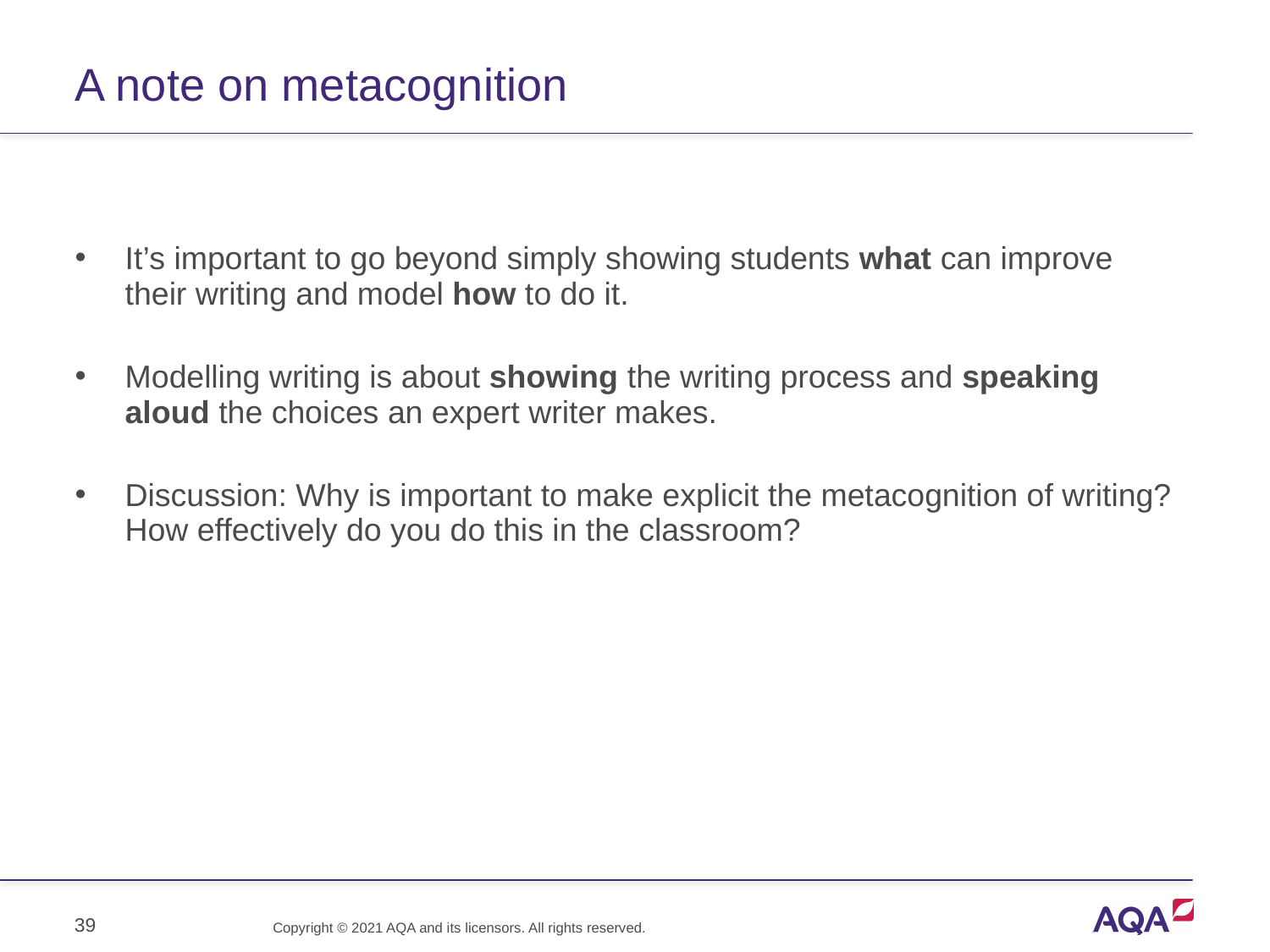

# A note on metacognition
It’s important to go beyond simply showing students what can improve their writing and model how to do it.

Modelling writing is about showing the writing process and speaking aloud the choices an expert writer makes.

Discussion: Why is important to make explicit the metacognition of writing? How effectively do you do this in the classroom?

39
Copyright © 2021 AQA and its licensors. All rights reserved.